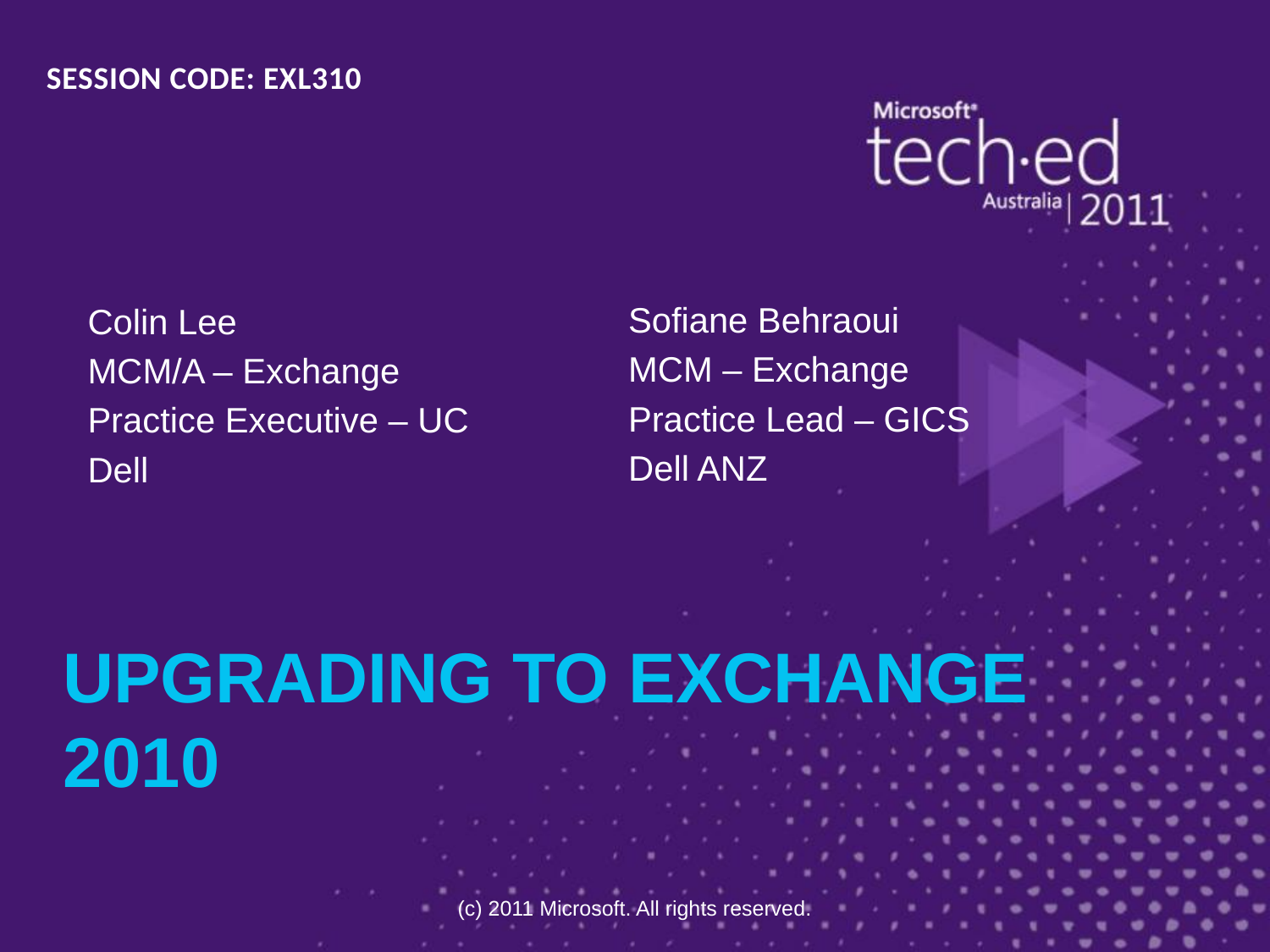

SESSION CODE: EXL310
Sofiane Behraoui
MCM – Exchange
Practice Lead – GICS
Dell ANZ
Colin Lee
MCM/A – Exchange
Practice Executive – UC
Dell
# Upgrading to Exchange 2010
(c) 2011 Microsoft. All rights reserved.